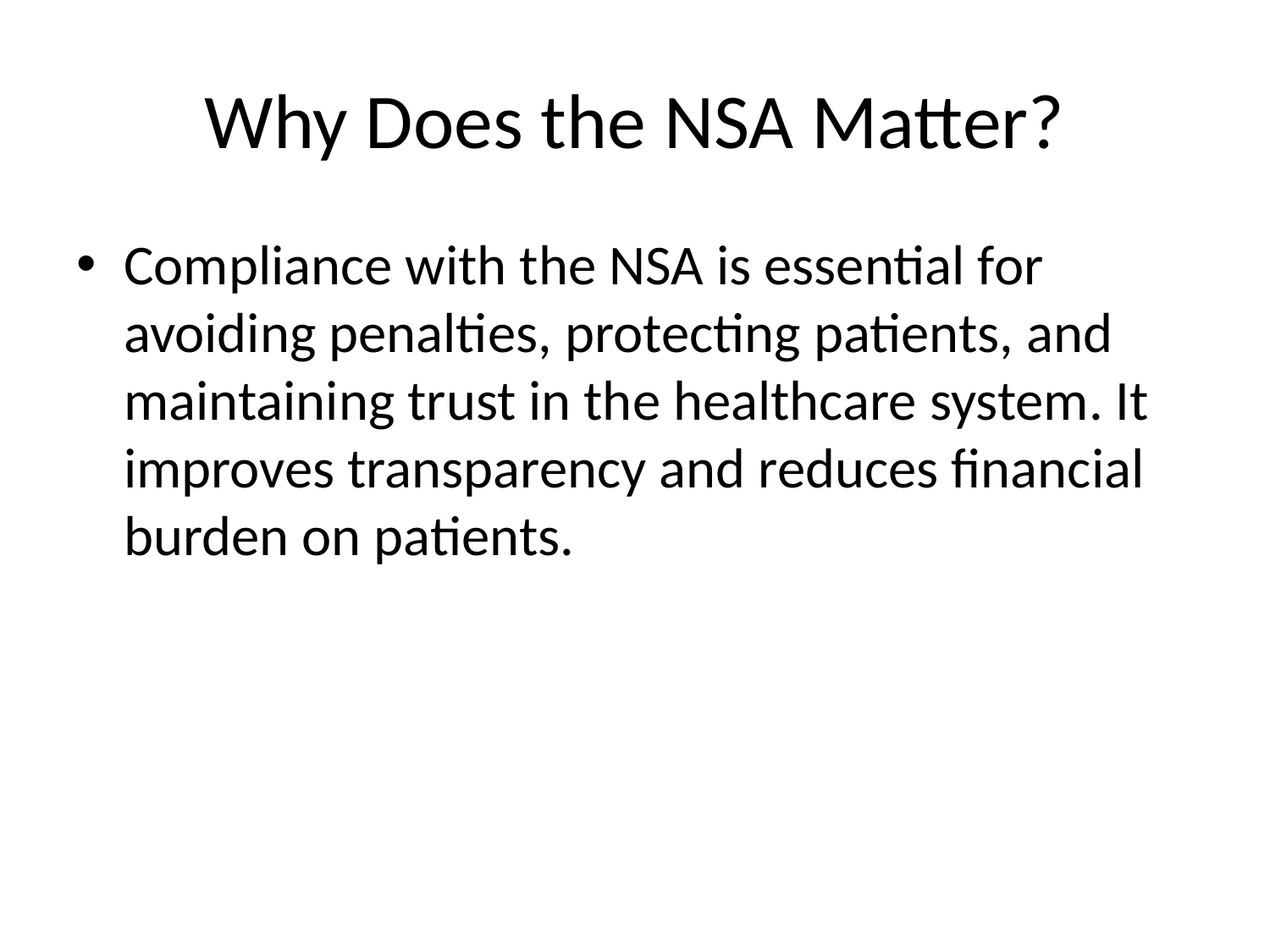

# Why Does the NSA Matter?
Compliance with the NSA is essential for avoiding penalties, protecting patients, and maintaining trust in the healthcare system. It improves transparency and reduces financial burden on patients.